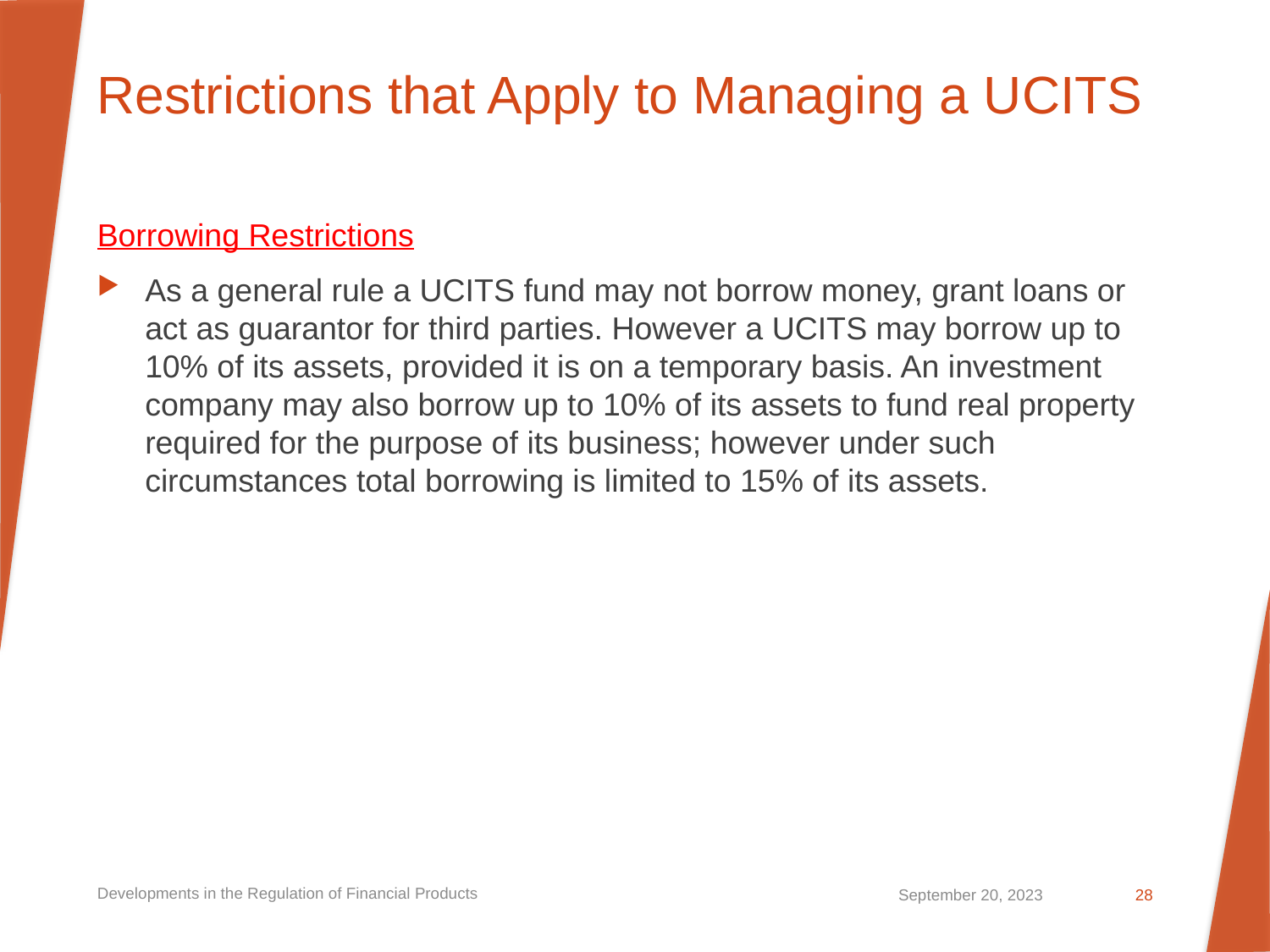

# Restrictions that Apply to Managing a UCITS
Borrowing Restrictions
As a general rule a UCITS fund may not borrow money, grant loans or act as guarantor for third parties. However a UCITS may borrow up to 10% of its assets, provided it is on a temporary basis. An investment company may also borrow up to 10% of its assets to fund real property required for the purpose of its business; however under such circumstances total borrowing is limited to 15% of its assets.

Developments in the Regulation of Financial Products
September 20, 2023
28